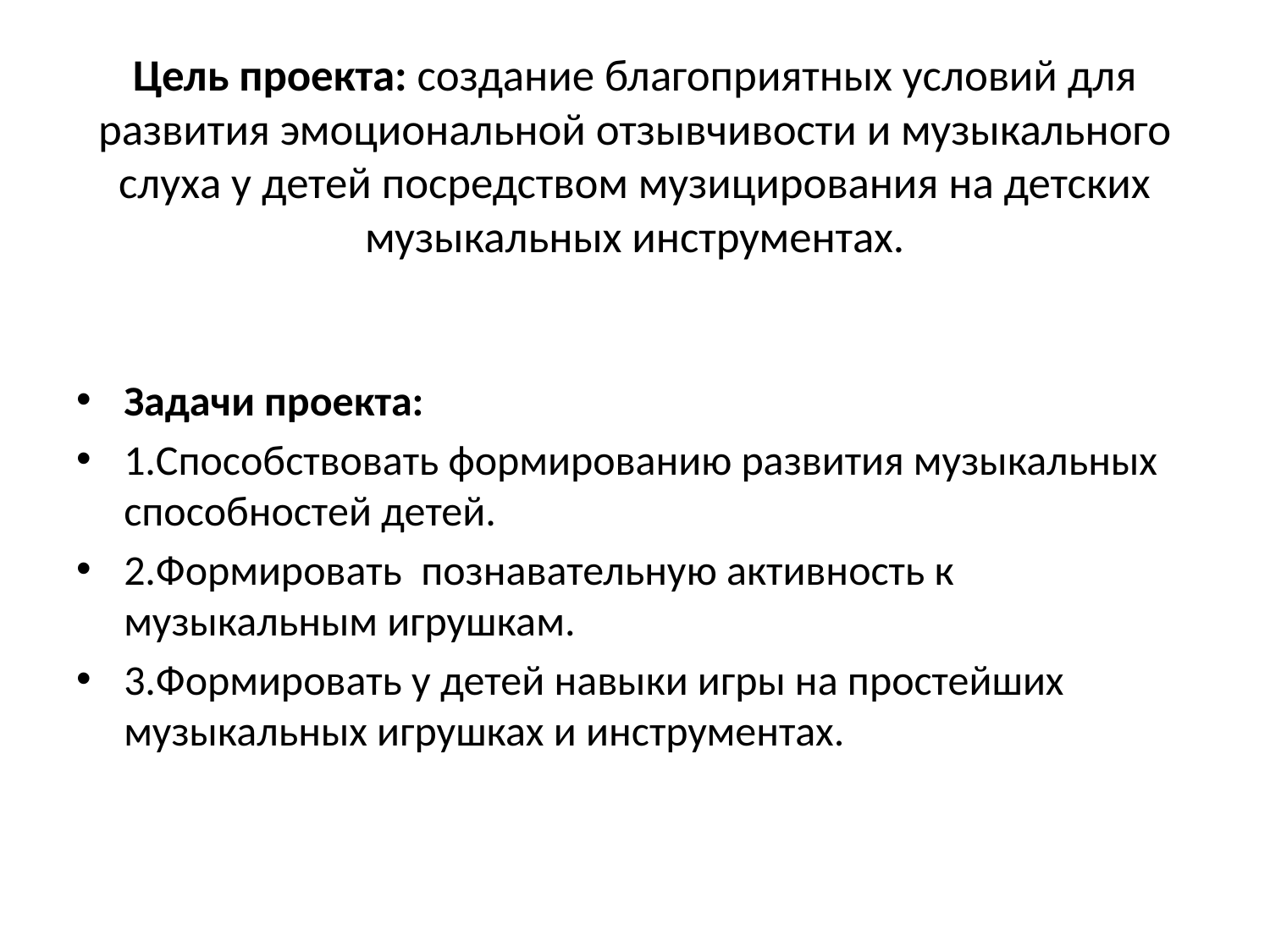

# Цель проекта: создание благоприятных условий для развития эмоциональной отзывчивости и музыкального слуха у детей посредством музицирования на детских музыкальных инструментах.
Задачи проекта:
1.Способствовать формированию развития музыкальных способностей детей.
2.Формировать  познавательную активность к музыкальным игрушкам.
3.Формировать у детей навыки игры на простейших  музыкальных игрушках и инструментах.